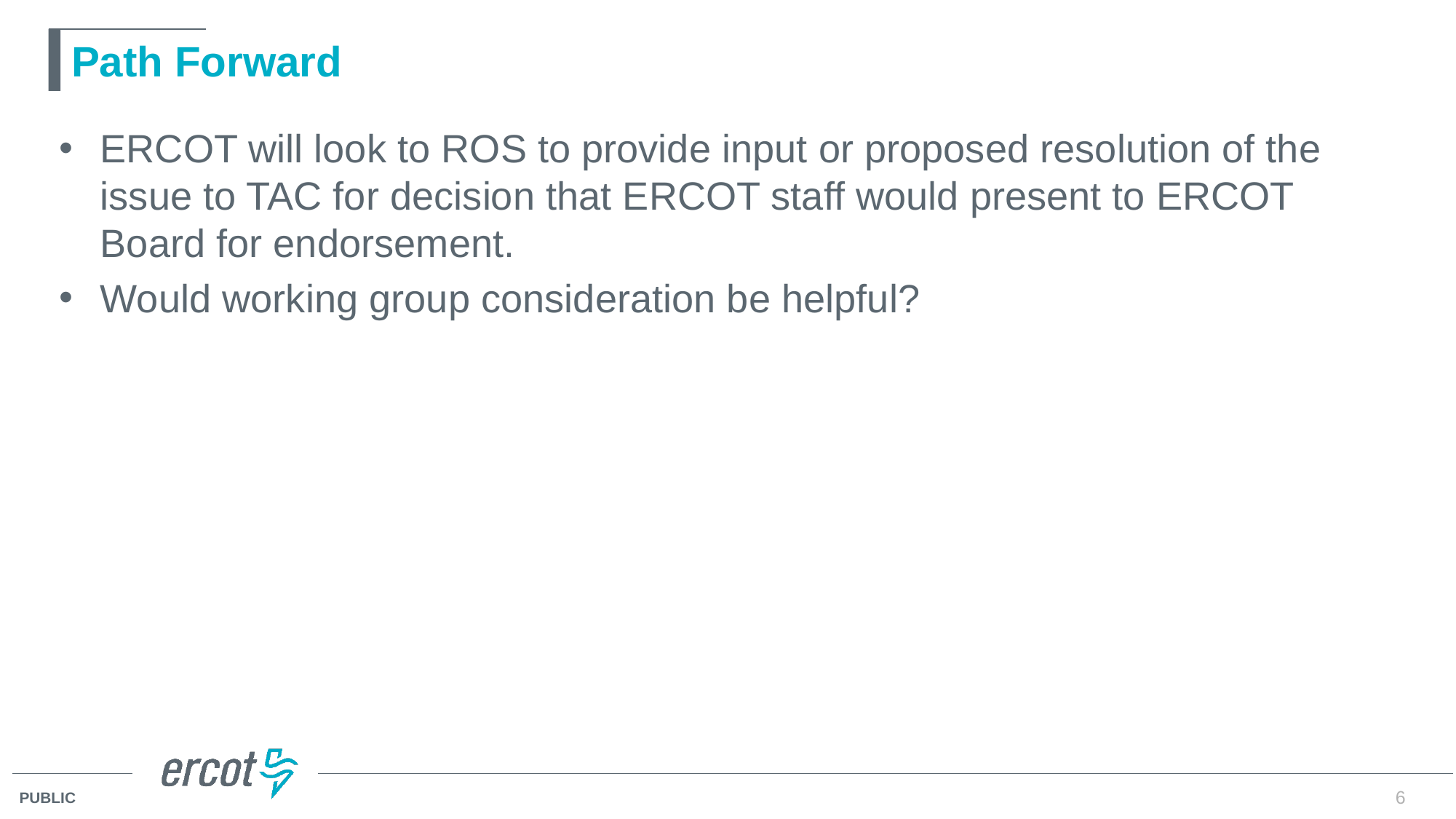

# Path Forward
ERCOT will look to ROS to provide input or proposed resolution of the issue to TAC for decision that ERCOT staff would present to ERCOT Board for endorsement.
Would working group consideration be helpful?

6